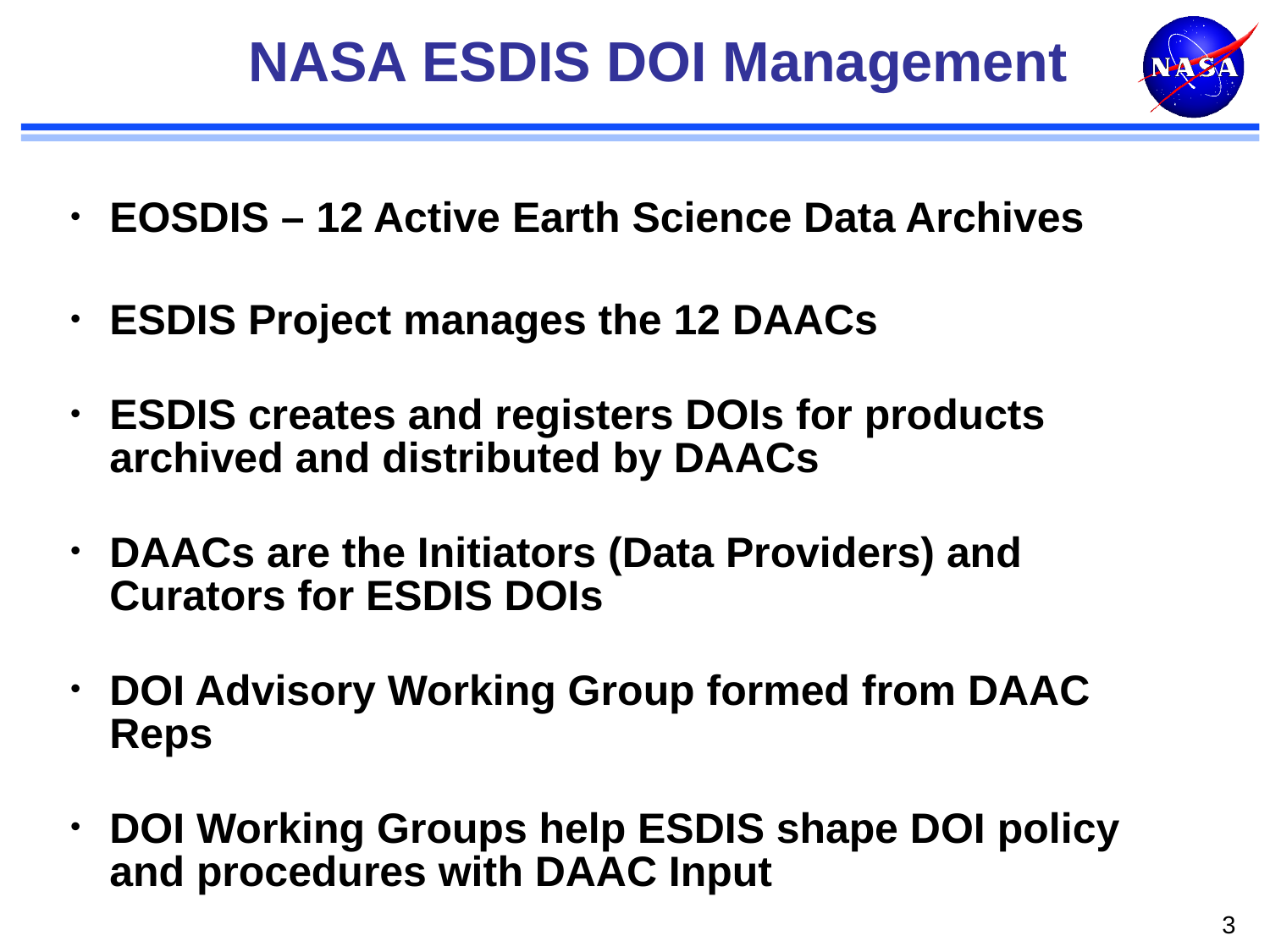

# NASA ESDIS DOI Management
EOSDIS – 12 Active Earth Science Data Archives
ESDIS Project manages the 12 DAACs
ESDIS creates and registers DOIs for products archived and distributed by DAACs
DAACs are the Initiators (Data Providers) and Curators for ESDIS DOIs
DOI Advisory Working Group formed from DAAC Reps
DOI Working Groups help ESDIS shape DOI policy and procedures with DAAC Input

3